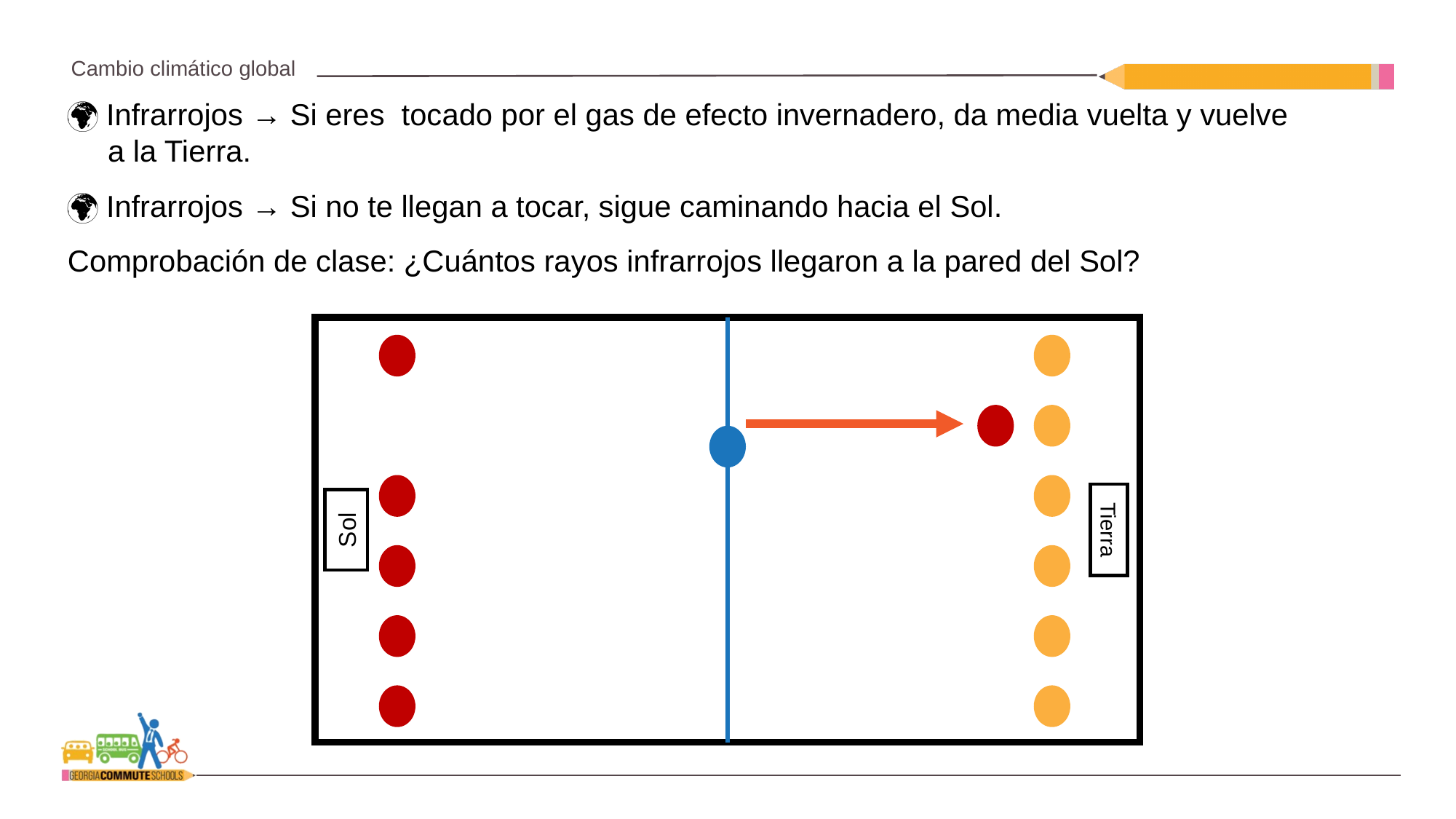

🌍 Infrarrojos → Si eres  tocado por el gas de efecto invernadero, da media vuelta y vuelve a la Tierra.
🌍 Infrarrojos → Si no te llegan a tocar, sigue caminando hacia el Sol.
Comprobación de clase: ¿Cuántos rayos infrarrojos llegaron a la pared del Sol?

Sol
Tierra